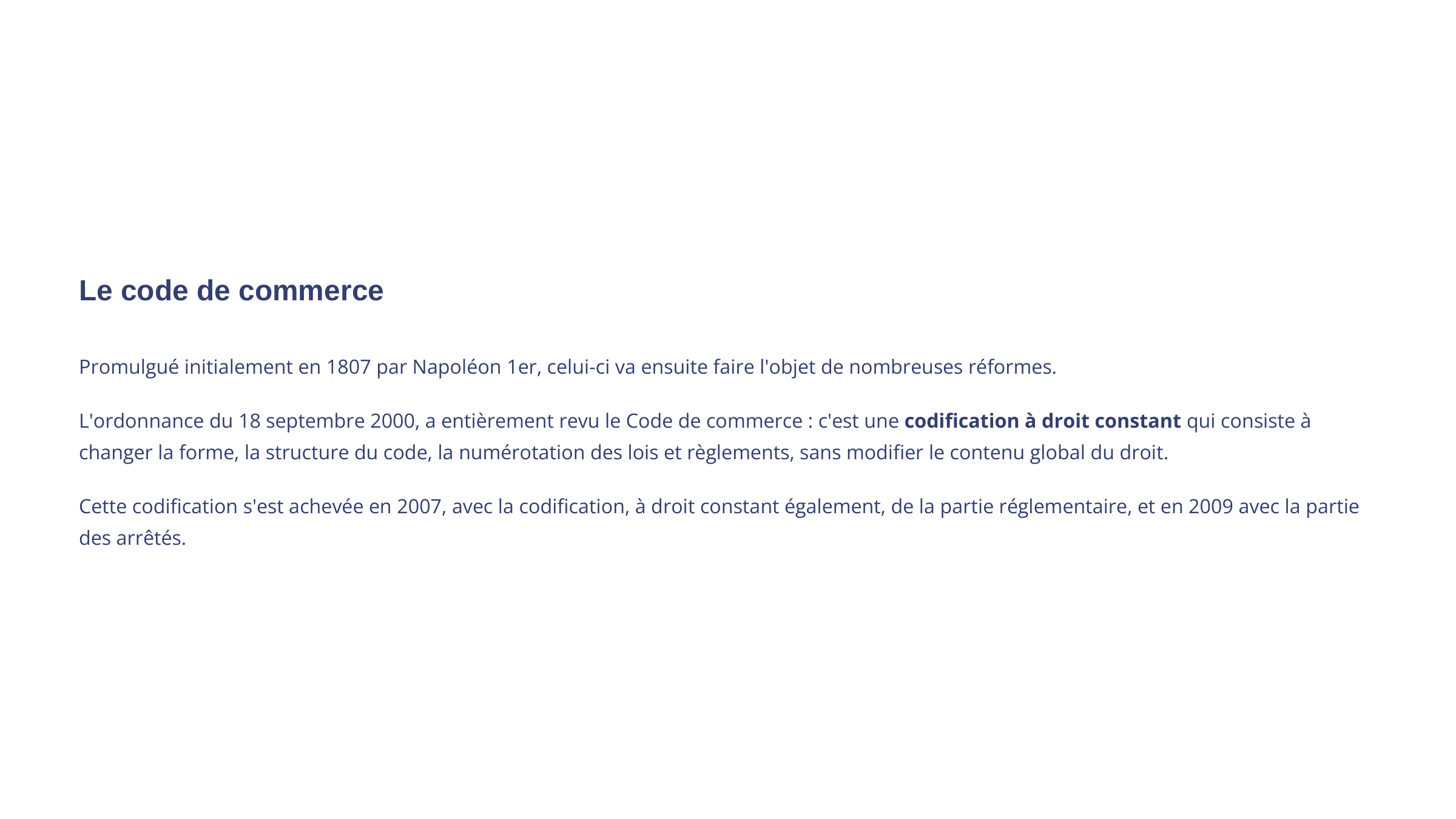

Le code de commerce
Promulgué initialement en 1807 par Napoléon 1er, celui-ci va ensuite faire l'objet de nombreuses réformes.
L'ordonnance du 18 septembre 2000, a entièrement revu le Code de commerce : c'est une codification à droit constant qui consiste à changer la forme, la structure du code, la numérotation des lois et règlements, sans modifier le contenu global du droit.
Cette codification s'est achevée en 2007, avec la codification, à droit constant également, de la partie réglementaire, et en 2009 avec la partie des arrêtés.